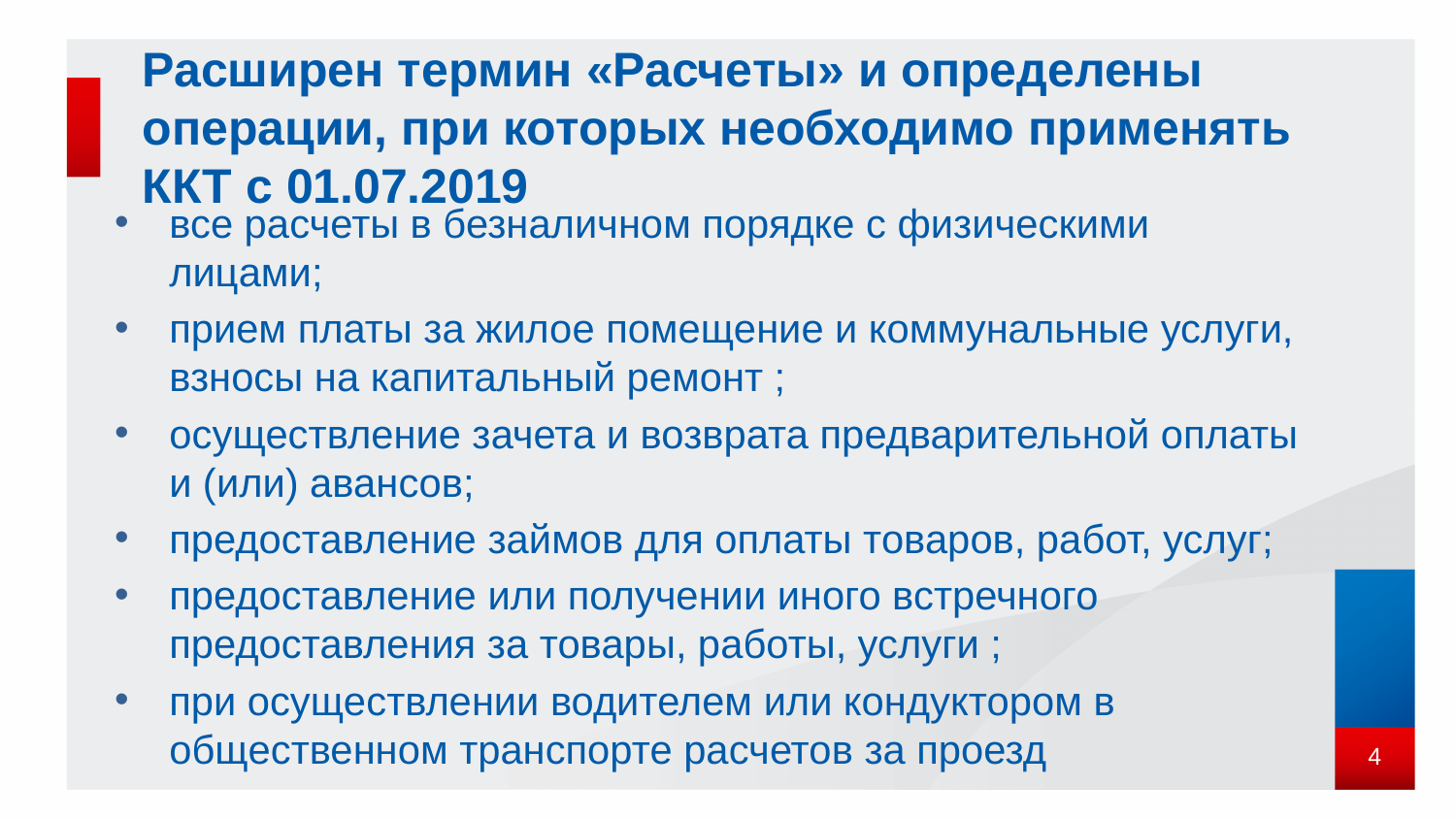

# Расширен термин «Расчеты» и определены операции, при которых необходимо применять ККТ с 01.07.2019
все расчеты в безналичном порядке с физическими лицами;
прием платы за жилое помещение и коммунальные услуги, взносы на капитальный ремонт ;
осуществление зачета и возврата предварительной оплаты и (или) авансов;
предоставление займов для оплаты товаров, работ, услуг;
предоставление или получении иного встречного предоставления за товары, работы, услуги ;
при осуществлении водителем или кондуктором в общественном транспорте расчетов за проезд

4